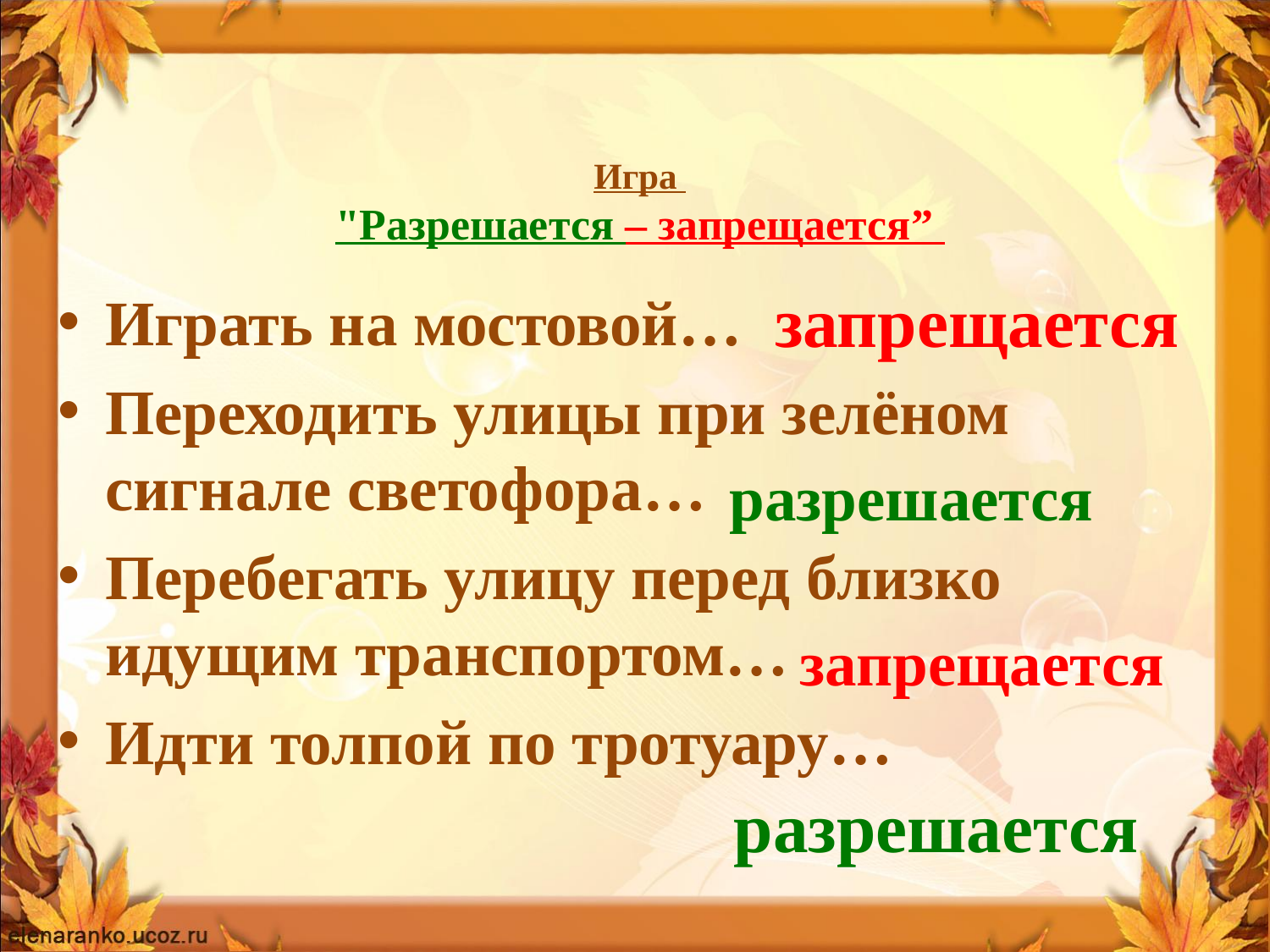

# Игра "Разрешается – запрещается”
запрещается
Играть на мостовой…
Переходить улицы при зелёном сигнале светофора…
Перебегать улицу перед близко идущим транспортом…
Идти толпой по тротуару…

разрешается
запрещается
разрешается